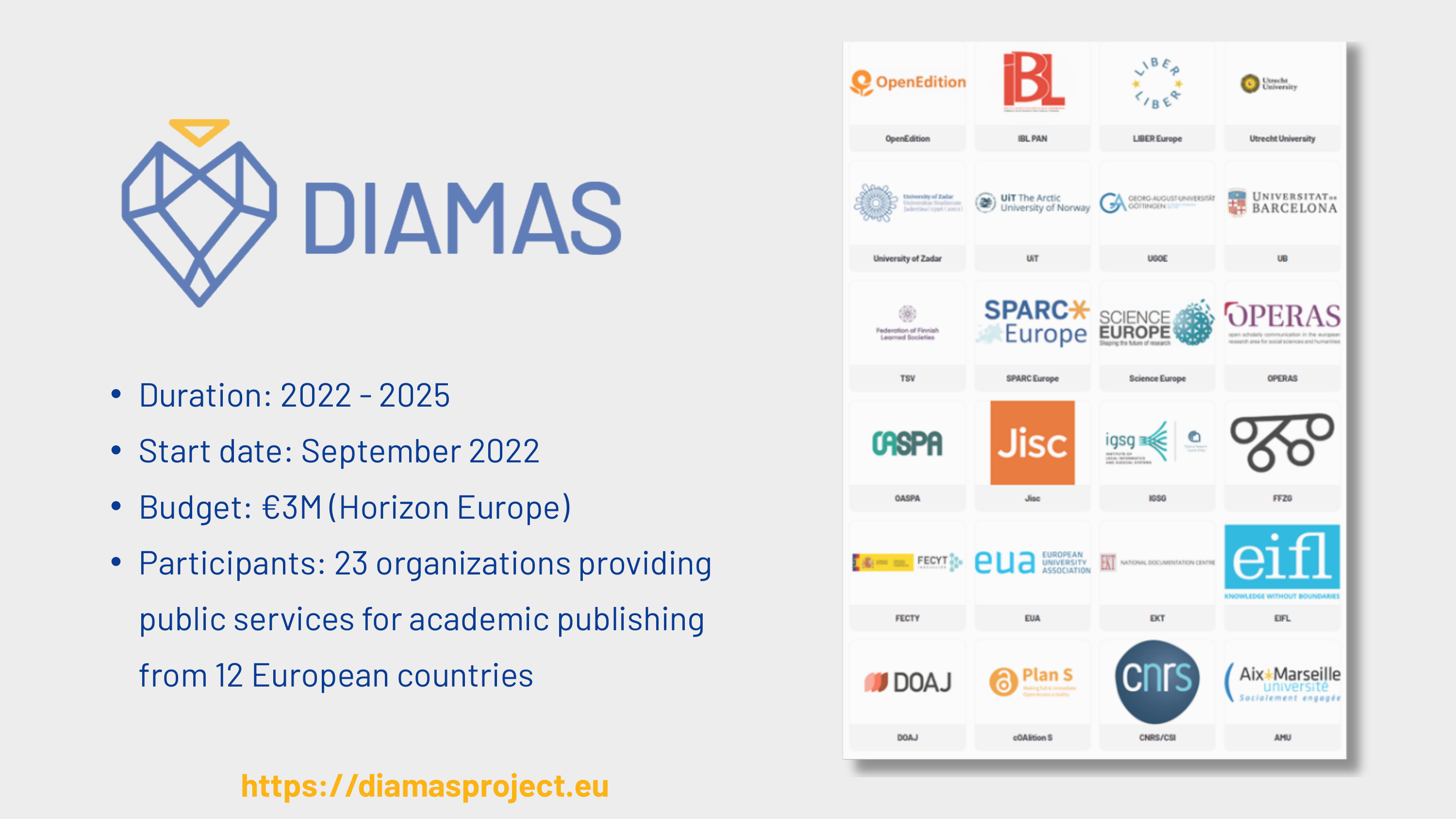

Duration: 2022 - 2025
Start date: September 2022
Budget: €3M (Horizon Europe)
Participants: 23 organizations providing public services for academic publishing from 12 European countries

 https://diamasproject.eu